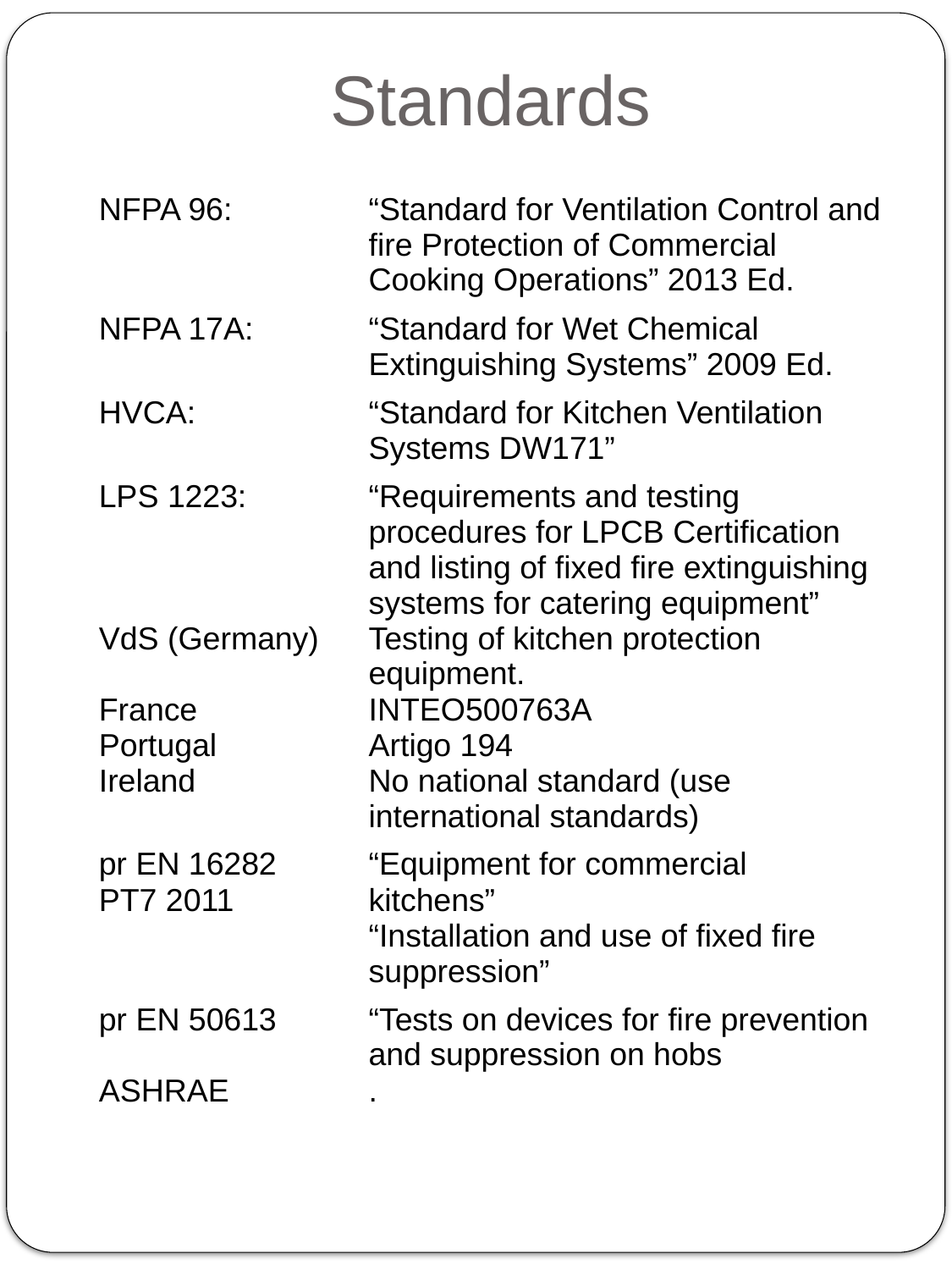

# Standards
| NFPA 96: | “Standard for Ventilation Control and fire Protection of Commercial Cooking Operations” 2013 Ed. |
| --- | --- |
| NFPA 17A: | “Standard for Wet Chemical Extinguishing Systems” 2009 Ed. |
| HVCA: | “Standard for Kitchen Ventilation Systems DW171” |
| LPS 1223: VdS (Germany) France Portugal Ireland | “Requirements and testing procedures for LPCB Certification and listing of fixed fire extinguishing systems for catering equipment” Testing of kitchen protection equipment. INTEO500763A Artigo 194 No national standard (use international standards) |
| pr EN 16282 PT7 2011 | “Equipment for commercial kitchens” “Installation and use of fixed fire suppression” |
| pr EN 50613 ASHRAE | “Tests on devices for fire prevention and suppression on hobs . |